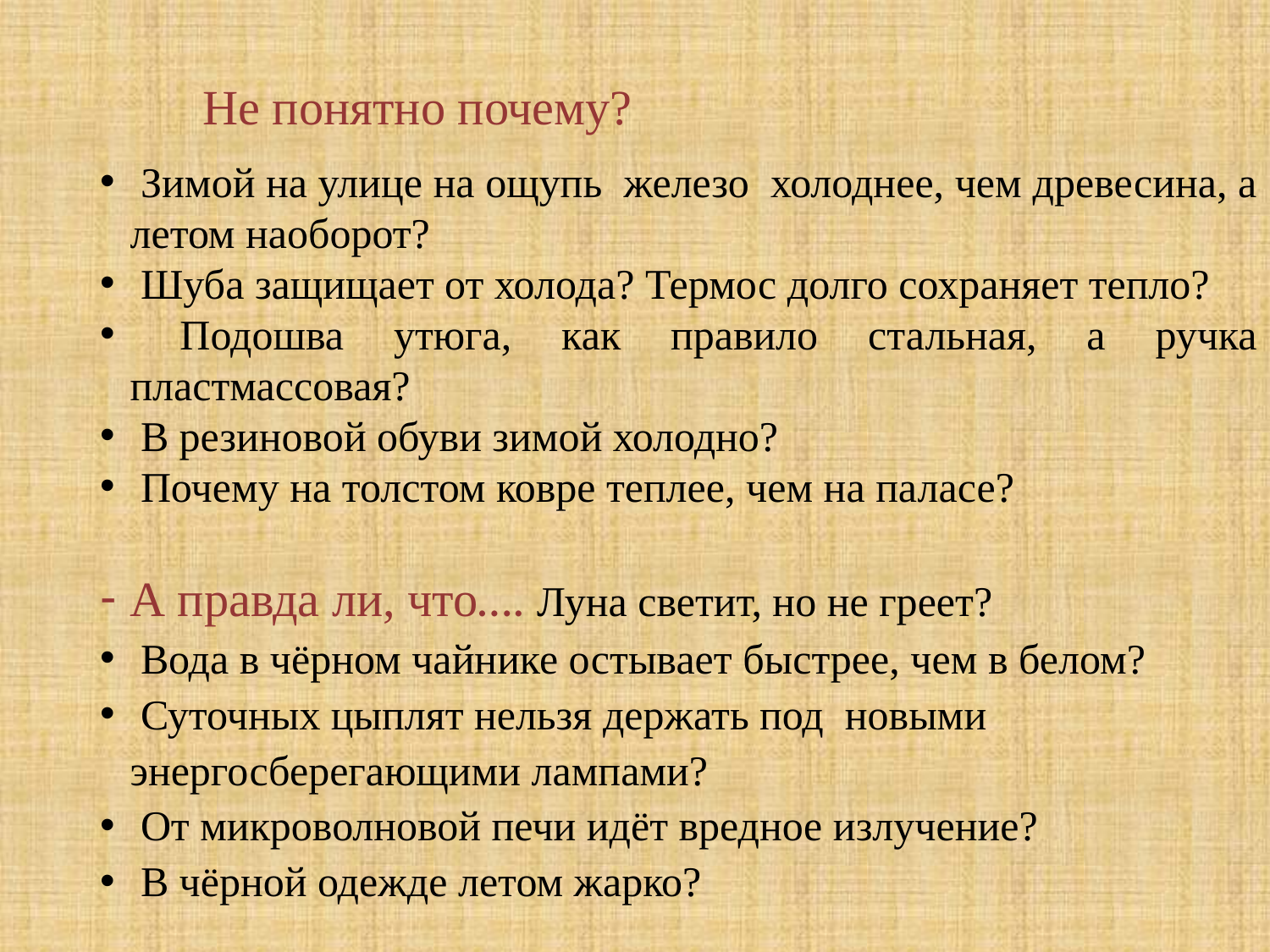

#

Не понятно почему?
 Зимой на улице на ощупь  железо  холоднее, чем древесина, а летом наоборот?
 Шуба защищает от холода? Термос долго сохраняет тепло?
 Подошва утюга, как правило стальная, а ручка пластмассовая?
 В резиновой обуви зимой холодно?
 Почему на толстом ковре теплее, чем на паласе?

А правда ли, что…. Луна светит, но не греет?
 Вода в чёрном чайнике остывает быстрее, чем в белом?
 Суточных цыплят нельзя держать под  новыми энергосберегающими лампами?
 От микроволновой печи идёт вредное излучение?
 В чёрной одежде летом жарко?